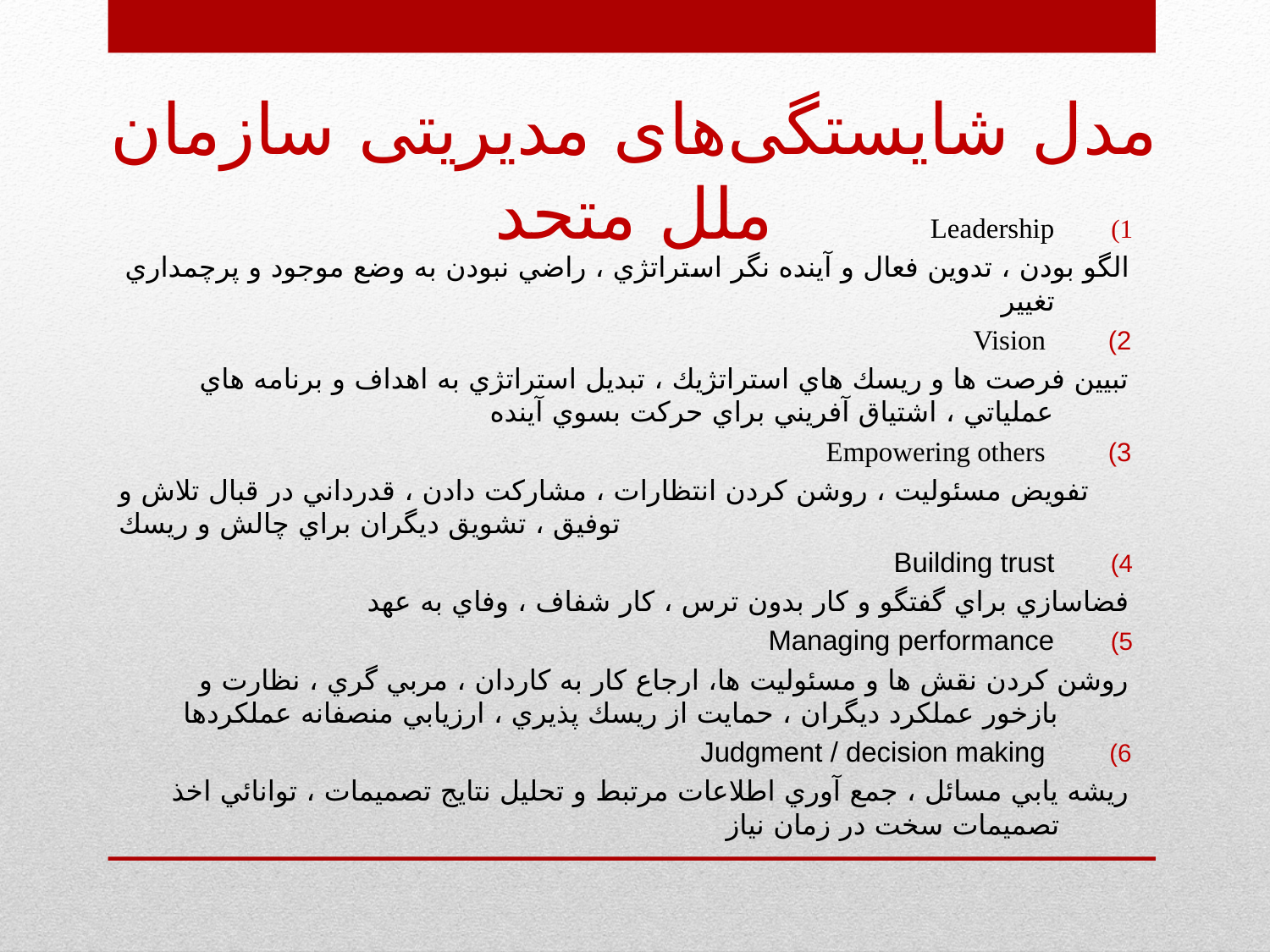

# مدل شایستگی‌های مديريتی سازمان ملل متحد
Leadership
الگو بودن ، تدوين فعال و آينده نگر استراتژي ، راضي نبودن به وضع موجود و پرچمداري تغيير
 Vision
تبيين فرصت ها و ريسك هاي استراتژيك ، تبديل استراتژي به اهداف و برنامه هاي عملياتي ، اشتياق آفريني براي حركت بسوي آينده
 Empowering others
تفويض مسئوليت ، روشن كردن انتظارات ، مشاركت دادن ، قدرداني در قبال تلاش و توفيق ، تشويق ديگران براي چالش و ريسك
Building trust
فضاسازي براي گفتگو و كار بدون ترس ، كار شفاف ، وفاي به عهد
Managing performance
روشن كردن نقش ها و مسئوليت ها، ارجاع كار به كاردان ، مربي گري ، نظارت و بازخور عملكرد ديگران ، حمايت از ريسك پذيري ، ارزيابي منصفانه عملكردها
 Judgment / decision making
ريشه يابي مسائل ، جمع آوري اطلاعات مرتبط و تحليل نتايج تصميمات ، توانائي اخذ تصميمات سخت در زمان نياز